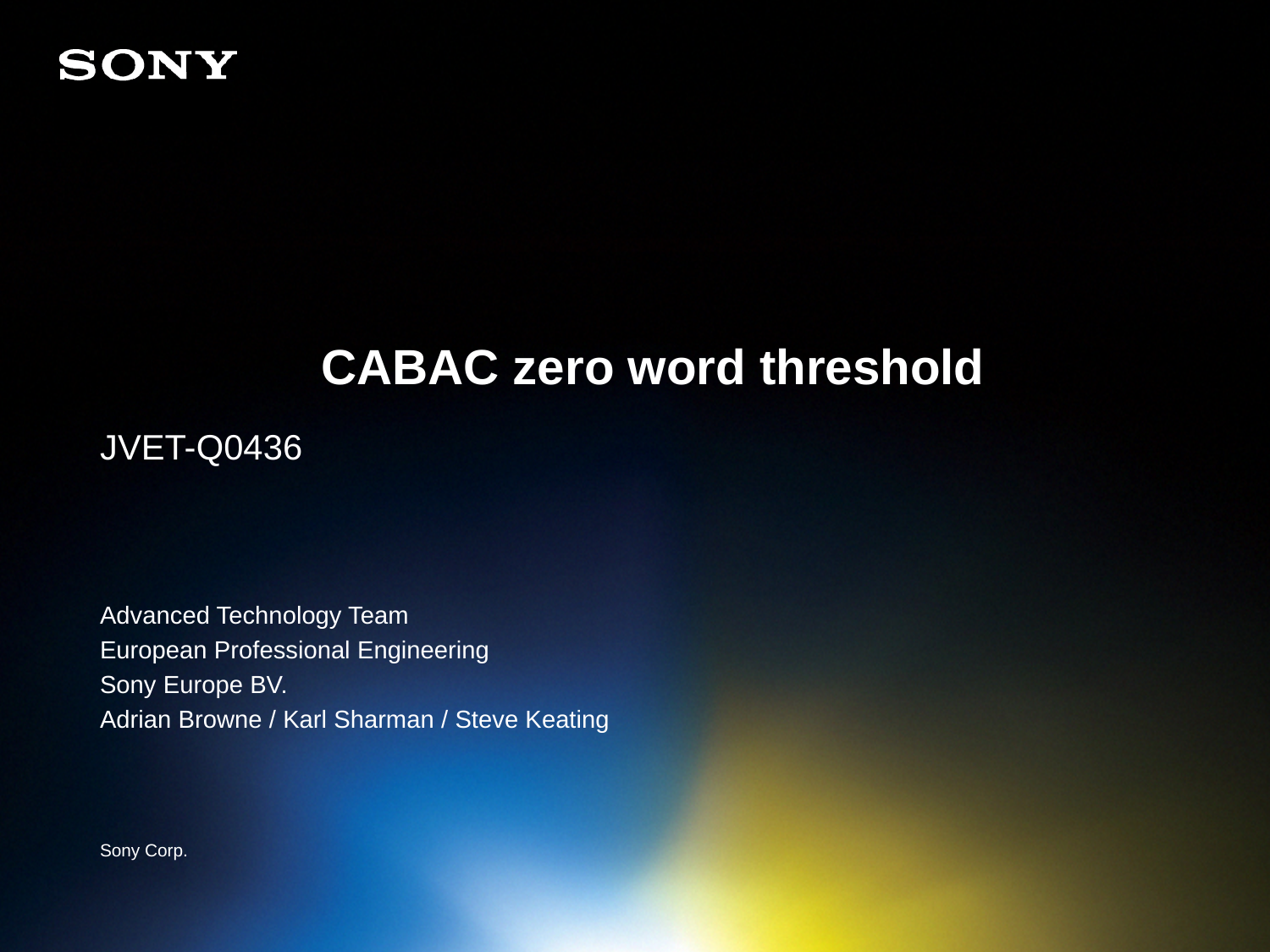

# CABAC zero word threshold
JVET-Q0436
Advanced Technology Team
European Professional Engineering
Sony Europe BV.
Adrian Browne / Karl Sharman / Steve Keating
Sony Corp.